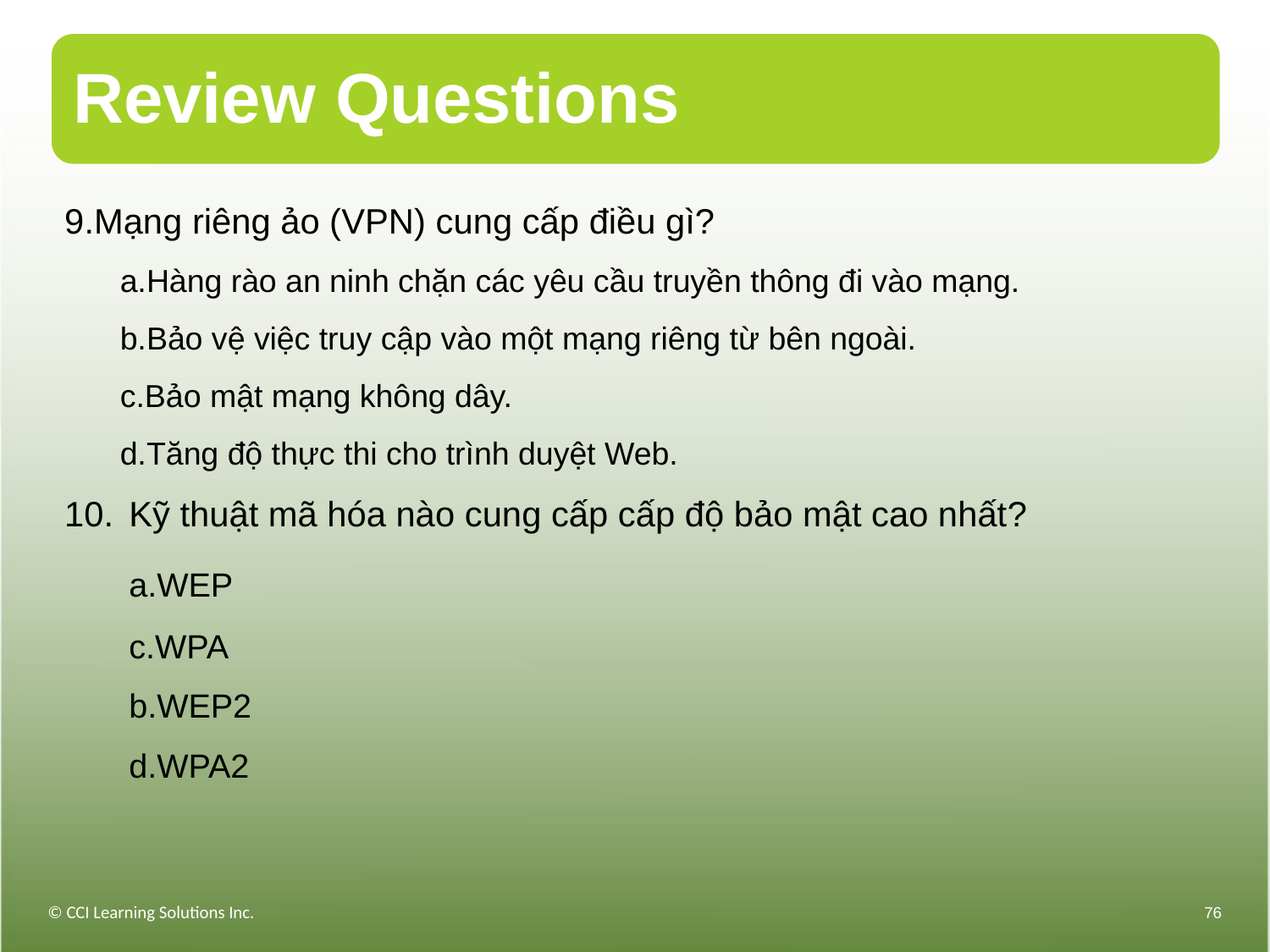

# Review Questions
9.Mạng riêng ảo (VPN) cung cấp điều gì?
a.Hàng rào an ninh chặn các yêu cầu truyền thông đi vào mạng.
b.Bảo vệ việc truy cập vào một mạng riêng từ bên ngoài.
c.Bảo mật mạng không dây.
d.Tăng độ thực thi cho trình duyệt Web.
Kỹ thuật mã hóa nào cung cấp cấp độ bảo mật cao nhất?
	a.WEP
	c.WPA
	b.WEP2
	d.WPA2

© CCI Learning Solutions Inc.
76